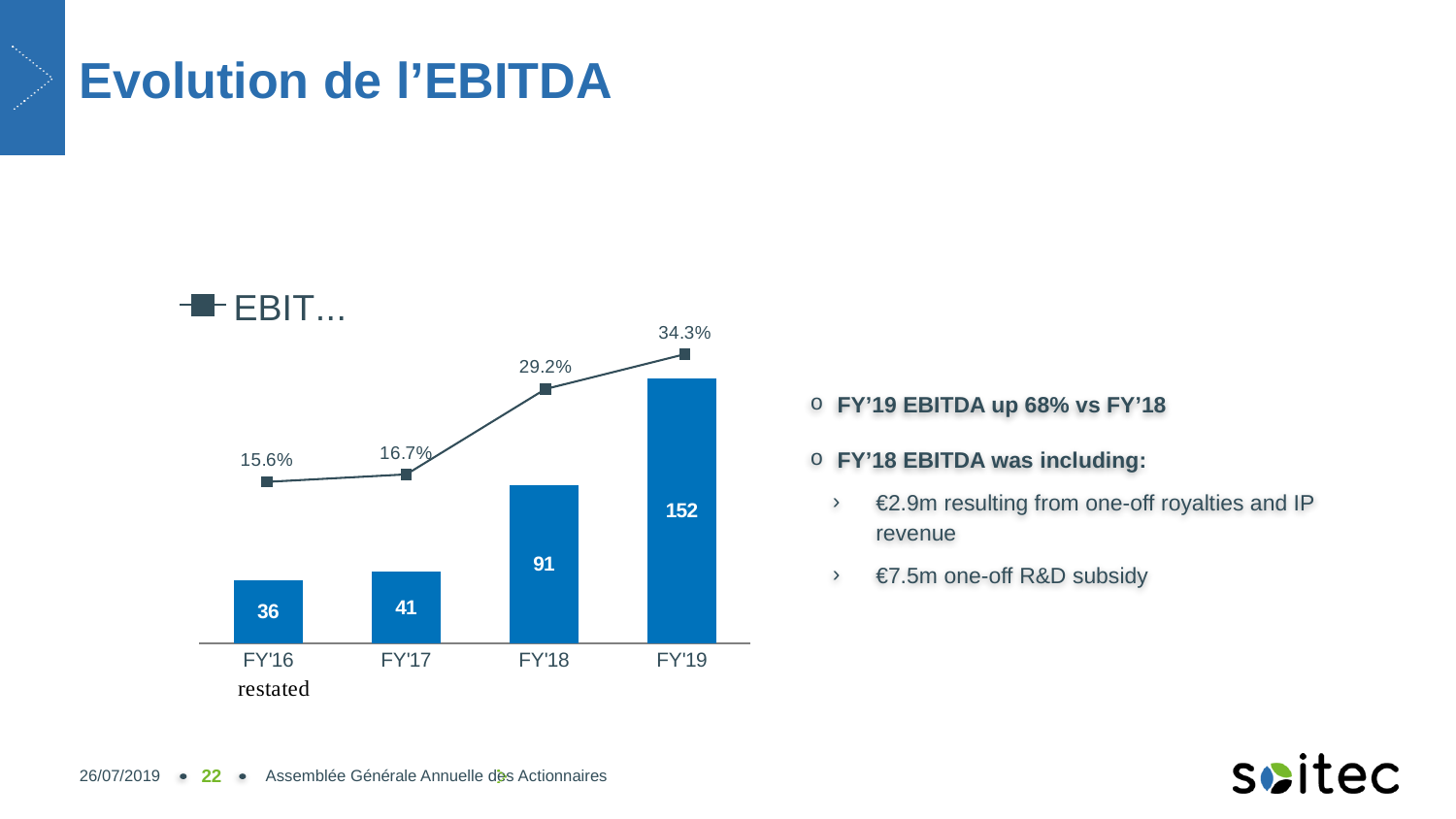

# Evolution de l’EBITDA

### Chart

| Category | EBITDA as % of sales |
|---|---|
| FY'16 | 15.6 |
| FY'17 | 16.7 |
| FY'18 | 29.2 |
| FY'19 | 34.3 |

### Chart

| Category | Série 1 |
|---|---|
| FY'16 | 36.3 |
| FY'17 | 41.0 |
| FY'18 | 90.6 |
| FY'19 | 152.0 |
FY’19 EBITDA up 68% vs FY’18
FY’18 EBITDA was including:
€2.9m resulting from one-off royalties and IP revenue
€7.5m one-off R&D subsidy
26/07/2019
22
Assemblée Générale Annuelle des Actionnaires